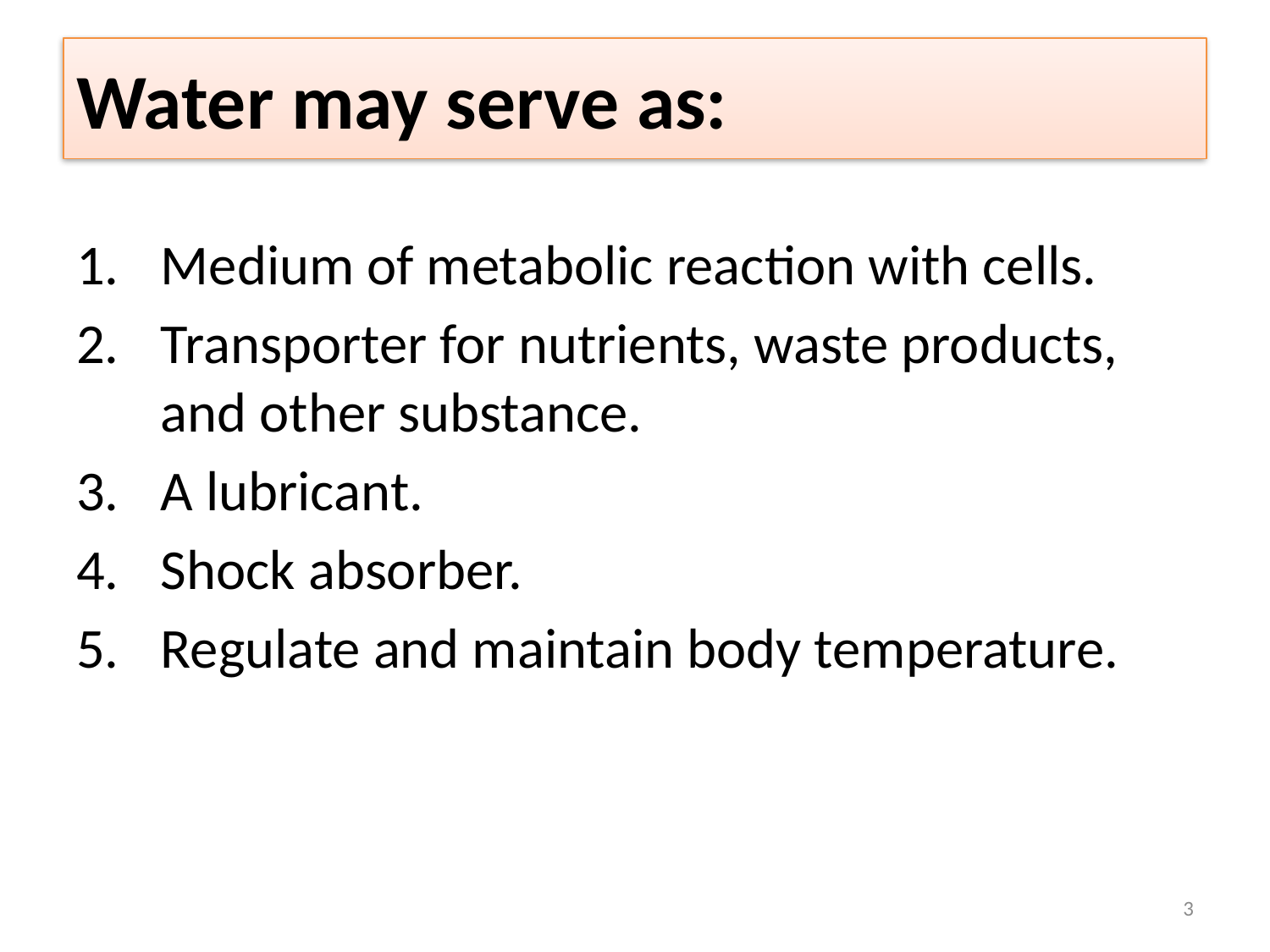

# Water may serve as:
Medium of metabolic reaction with cells.
Transporter for nutrients, waste products, and other substance.
A lubricant.
Shock absorber.
Regulate and maintain body temperature.

3